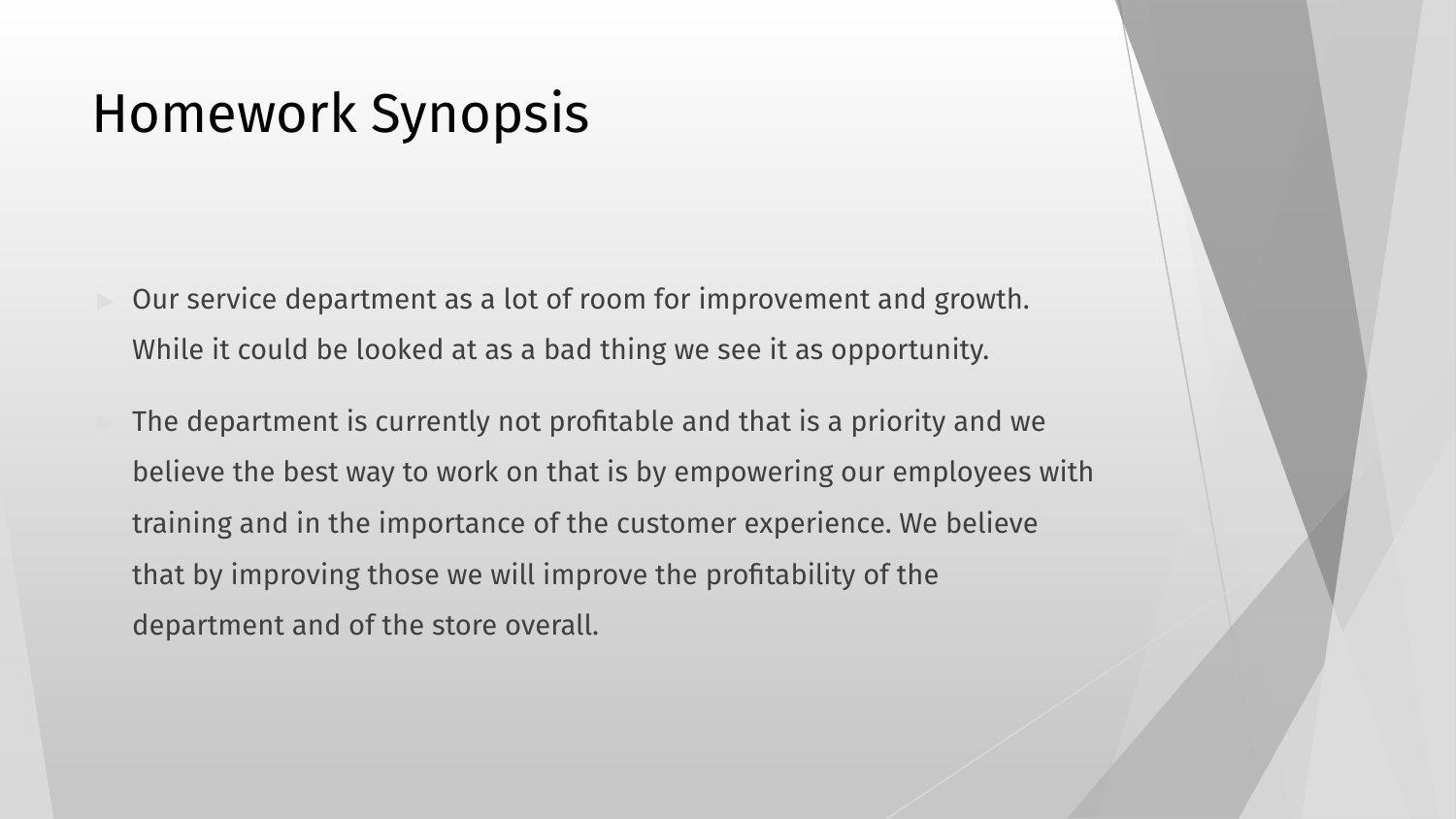

# Homework Synopsis
Our service department as a lot of room for improvement and growth. While it could be looked at as a bad thing we see it as opportunity.
The department is currently not profitable and that is a priority and we believe the best way to work on that is by empowering our employees with training and in the importance of the customer experience. We believe that by improving those we will improve the profitability of the department and of the store overall.